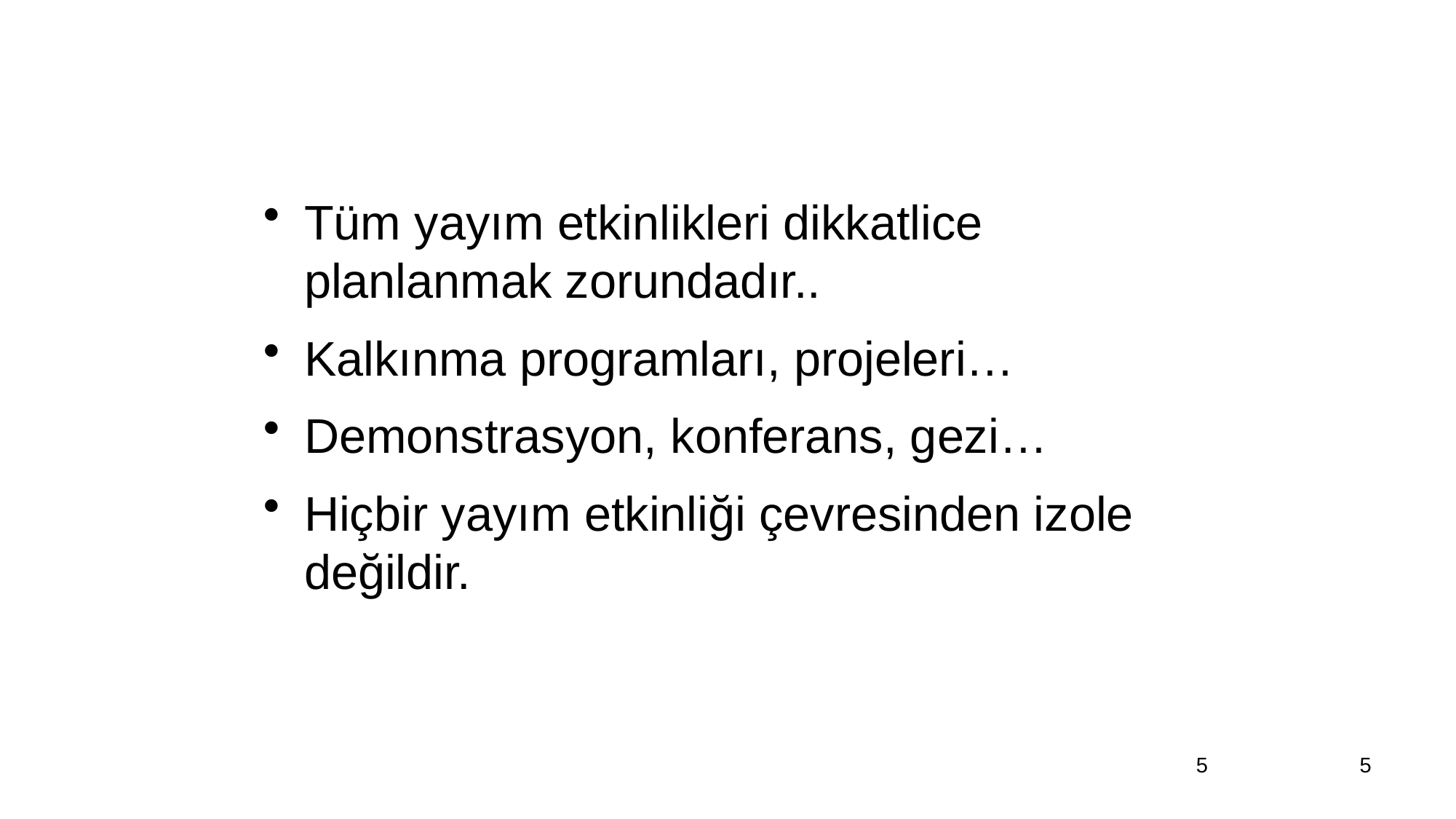

Tüm yayım etkinlikleri dikkatlice planlanmak zorundadır..
Kalkınma programları, projeleri…
Demonstrasyon, konferans, gezi…
Hiçbir yayım etkinliği çevresinden izole değildir.
5
5